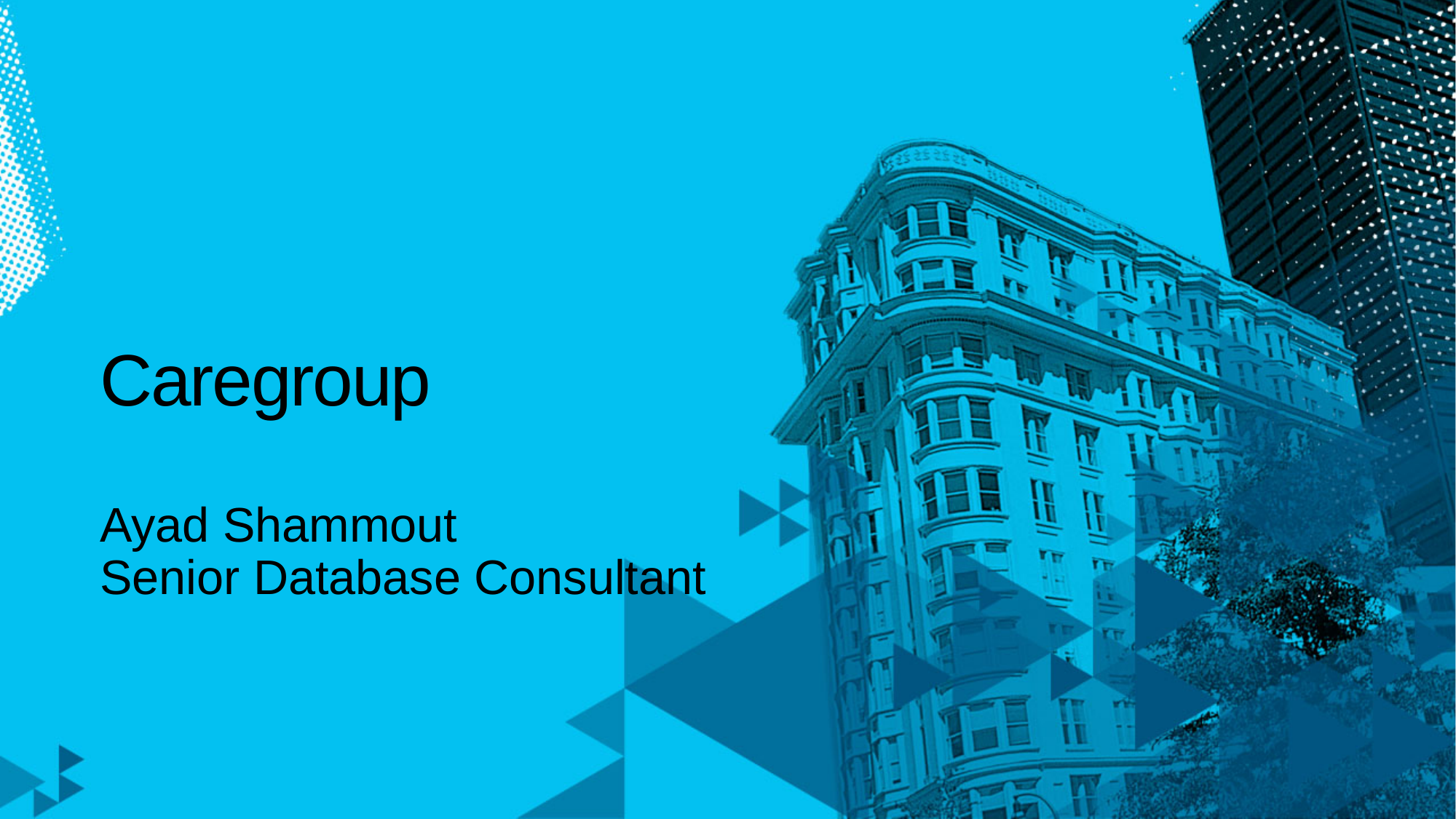

# Caregroup
Ayad Shammout
Senior Database Consultant